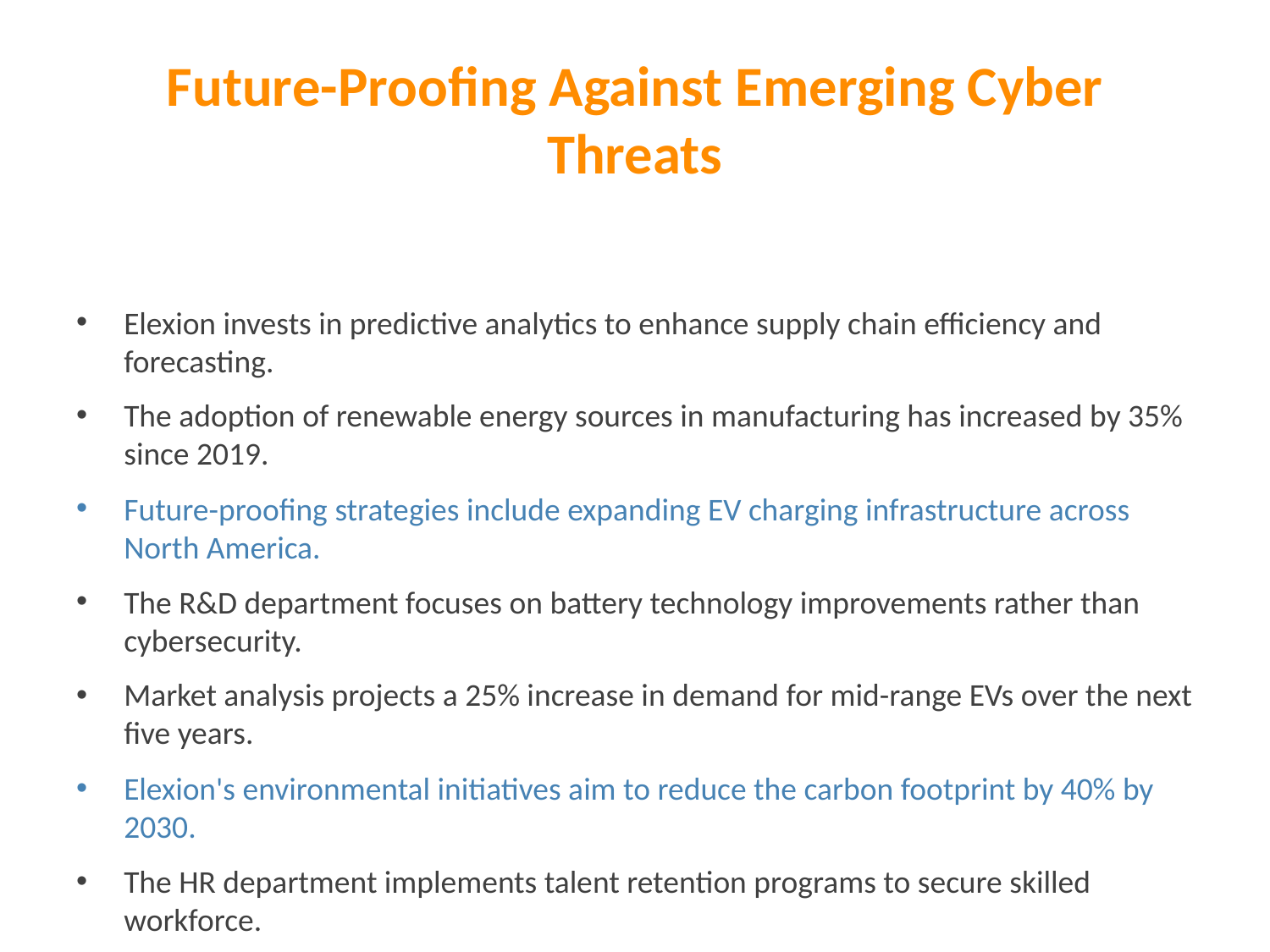

# Future-Proofing Against Emerging Cyber Threats

Elexion invests in predictive analytics to enhance supply chain efficiency and forecasting.
The adoption of renewable energy sources in manufacturing has increased by 35% since 2019.
Future-proofing strategies include expanding EV charging infrastructure across North America.
The R&D department focuses on battery technology improvements rather than cybersecurity.
Market analysis projects a 25% increase in demand for mid-range EVs over the next five years.
Elexion's environmental initiatives aim to reduce the carbon footprint by 40% by 2030.
The HR department implements talent retention programs to secure skilled workforce.